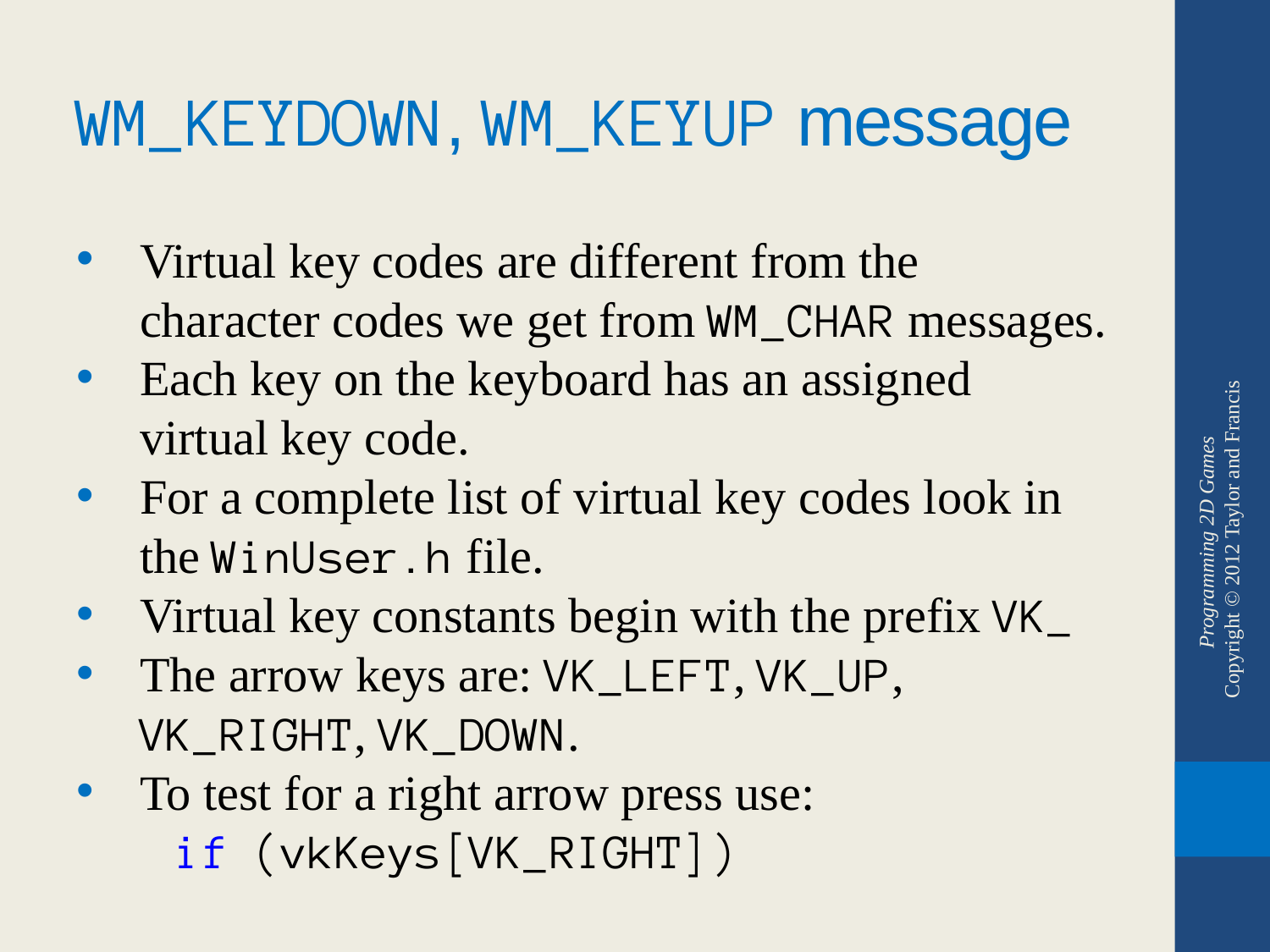

# WM_KEYDOWN, WM_KEYUP message
Virtual key codes are different from the character codes we get from WM_CHAR messages.
Each key on the keyboard has an assigned virtual key code.
For a complete list of virtual key codes look in the WinUser.h file.
Virtual key constants begin with the prefix VK_
The arrow keys are: VK_LEFT, VK_UP, VK_RIGHT, VK_DOWN.
To test for a right arrow press use:
        if (vkKeys[VK_RIGHT])
Programming 2D Games
Copyright © 2012 Taylor and Francis